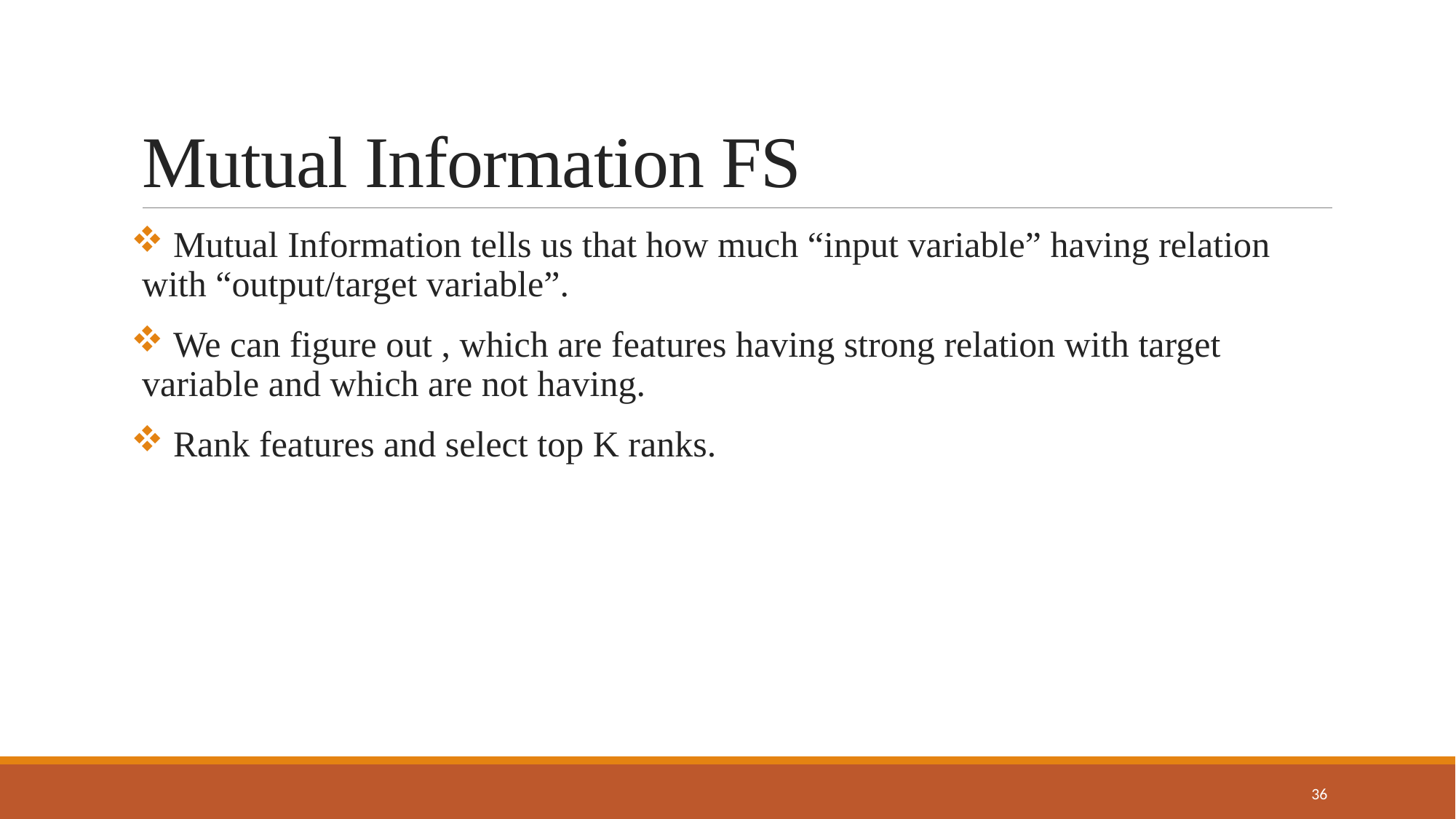

# Mutual Information FS
 Mutual Information tells us that how much “input variable” having relation with “output/target variable”.
 We can figure out , which are features having strong relation with target variable and which are not having.
 Rank features and select top K ranks.
36